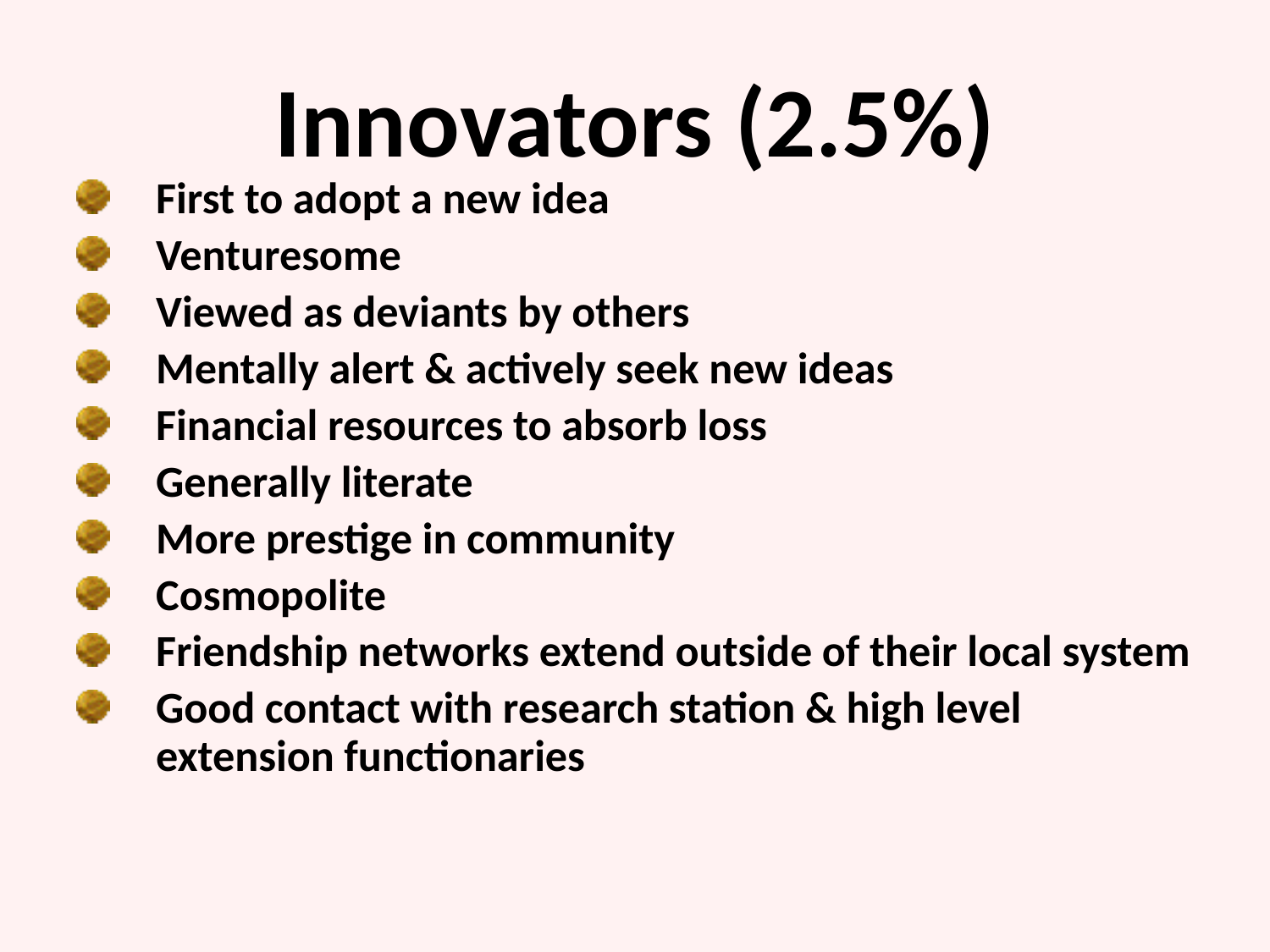

# Innovators (2.5%)
First to adopt a new idea
Venturesome
Viewed as deviants by others
Mentally alert & actively seek new ideas
Financial resources to absorb loss
Generally literate
More prestige in community
Cosmopolite
Friendship networks extend outside of their local system
Good contact with research station & high level extension functionaries